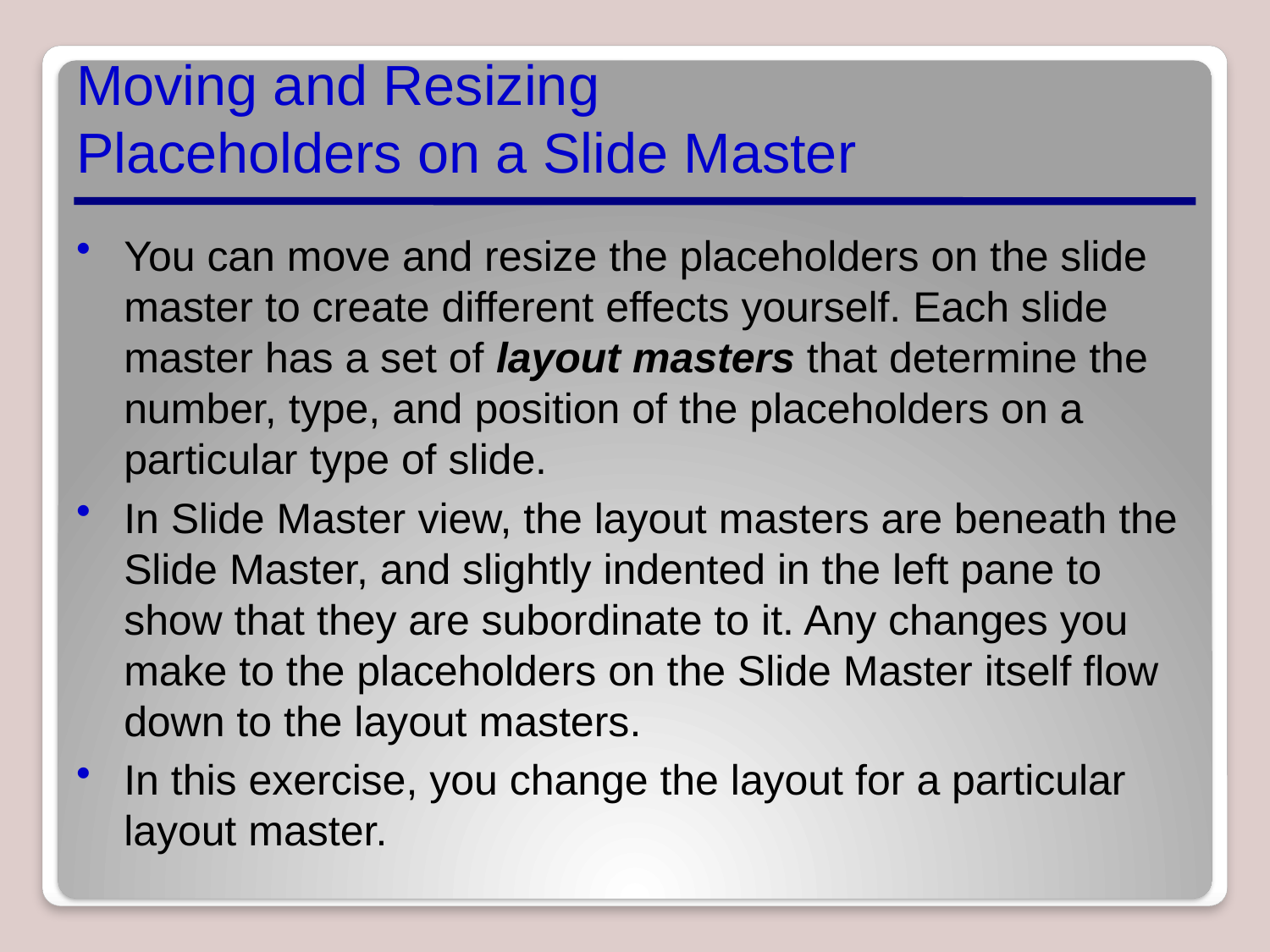

# Moving and Resizing Placeholders on a Slide Master
You can move and resize the placeholders on the slide master to create different effects yourself. Each slide master has a set of layout masters that determine the number, type, and position of the placeholders on a particular type of slide.
In Slide Master view, the layout masters are beneath the Slide Master, and slightly indented in the left pane to show that they are subordinate to it. Any changes you make to the placeholders on the Slide Master itself flow down to the layout masters.
In this exercise, you change the layout for a particular layout master.